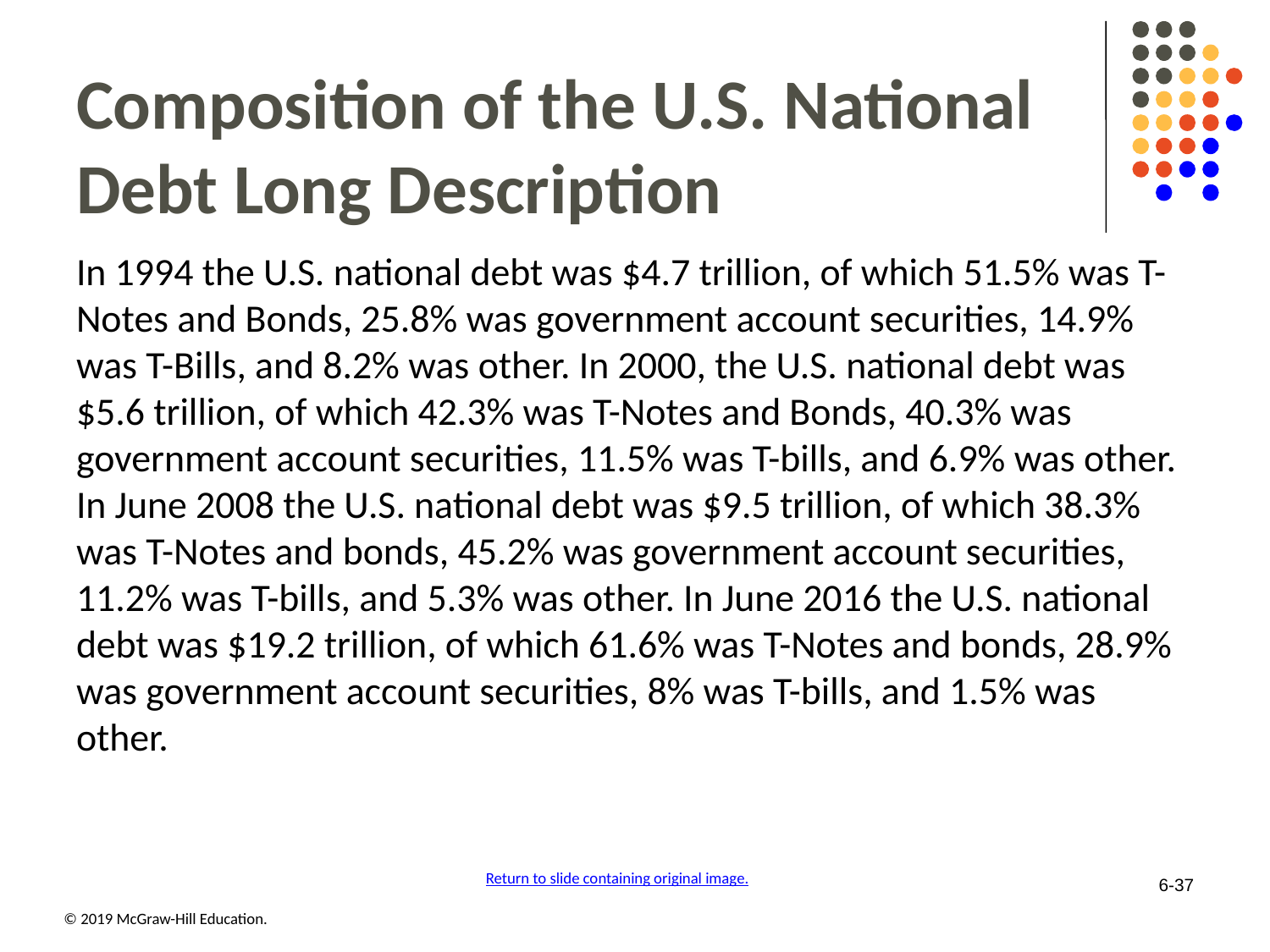

# Composition of the U.S. National Debt Long Description
In 1994 the U.S. national debt was $4.7 trillion, of which 51.5% was T-Notes and Bonds, 25.8% was government account securities, 14.9% was T-Bills, and 8.2% was other. In 2000, the U.S. national debt was $5.6 trillion, of which 42.3% was T-Notes and Bonds, 40.3% was government account securities, 11.5% was T-bills, and 6.9% was other. In June 2008 the U.S. national debt was $9.5 trillion, of which 38.3% was T-Notes and bonds, 45.2% was government account securities, 11.2% was T-bills, and 5.3% was other. In June 2016 the U.S. national debt was $19.2 trillion, of which 61.6% was T-Notes and bonds, 28.9% was government account securities, 8% was T-bills, and 1.5% was other.
Return to slide containing original image.
6-37